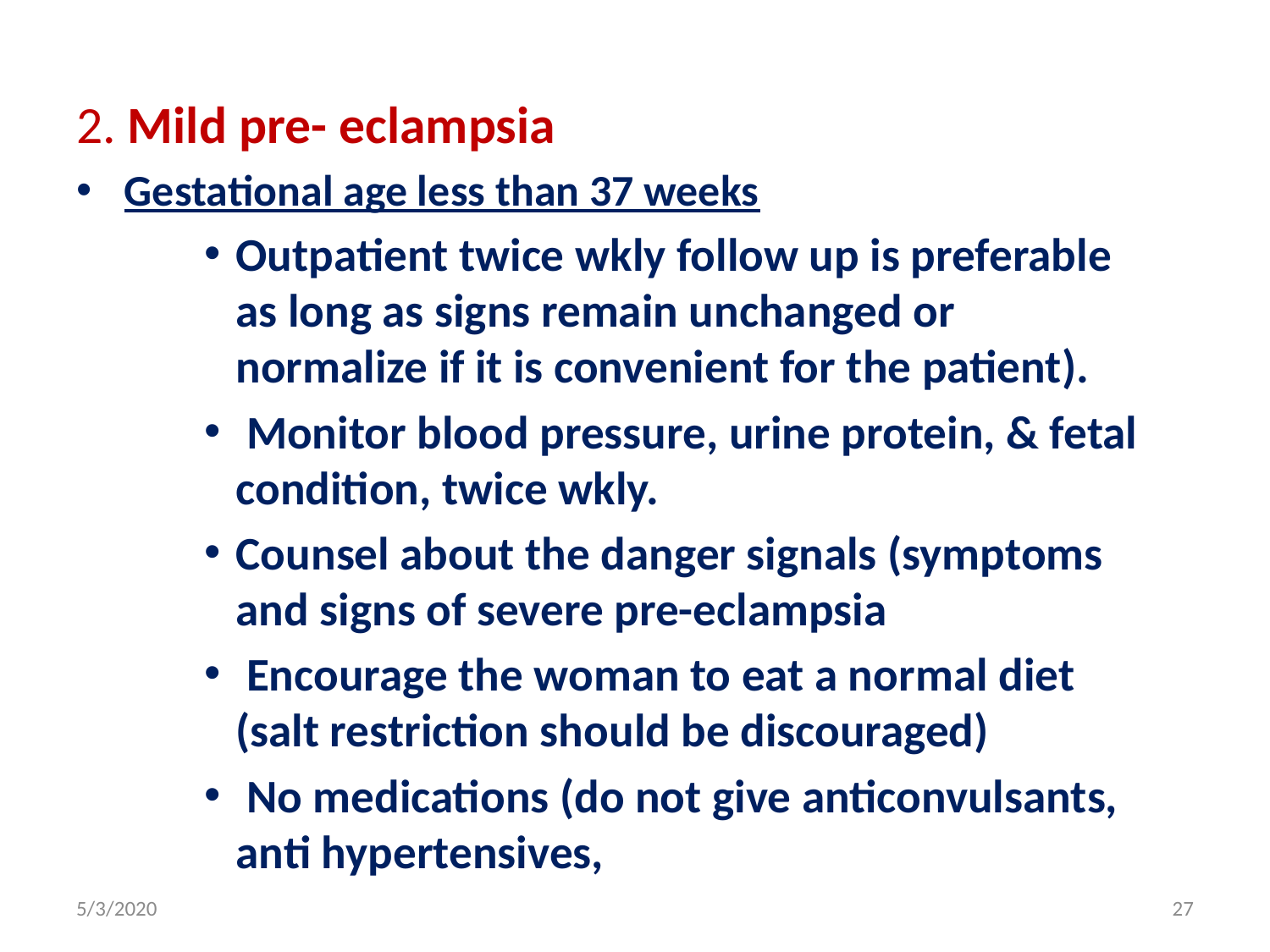

2. Mild pre- eclampsia
Gestational age less than 37 weeks
Outpatient twice wkly follow up is preferable as long as signs remain unchanged or normalize if it is convenient for the patient).
 Monitor blood pressure, urine protein, & fetal condition, twice wkly.
Counsel about the danger signals (symptoms and signs of severe pre-eclampsia
 Encourage the woman to eat a normal diet (salt restriction should be discouraged)
 No medications (do not give anticonvulsants, anti hypertensives,
5/3/2020
27